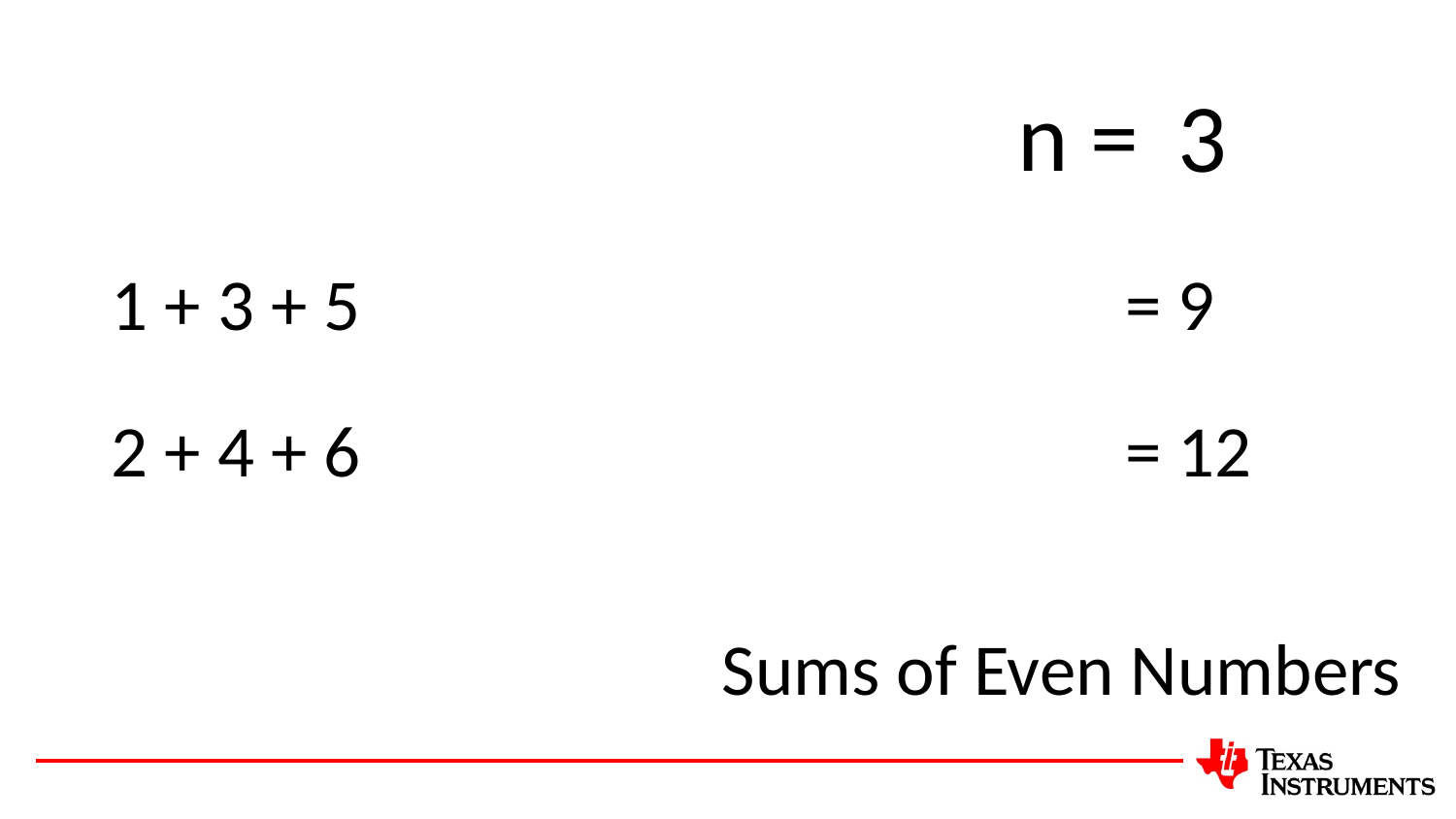

n =
3
1 + 3 + 5
 = 9
 = 12
2 + 4 + 6
Sums of Even Numbers